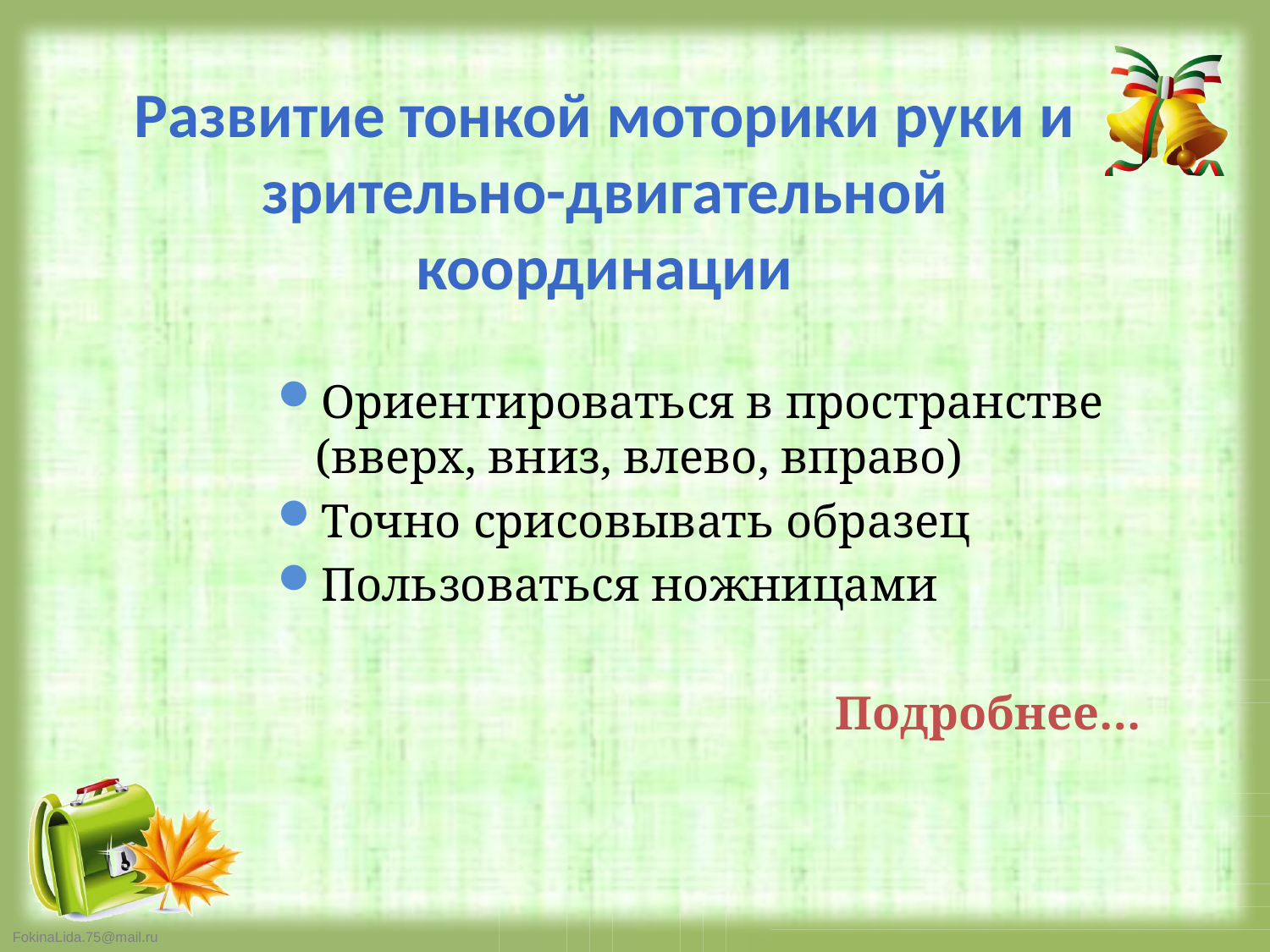

# Развитие тонкой моторики руки и зрительно-двигательной координации
Ориентироваться в пространстве (вверх, вниз, влево, вправо)
Точно срисовывать образец
Пользоваться ножницами

Подробнее…